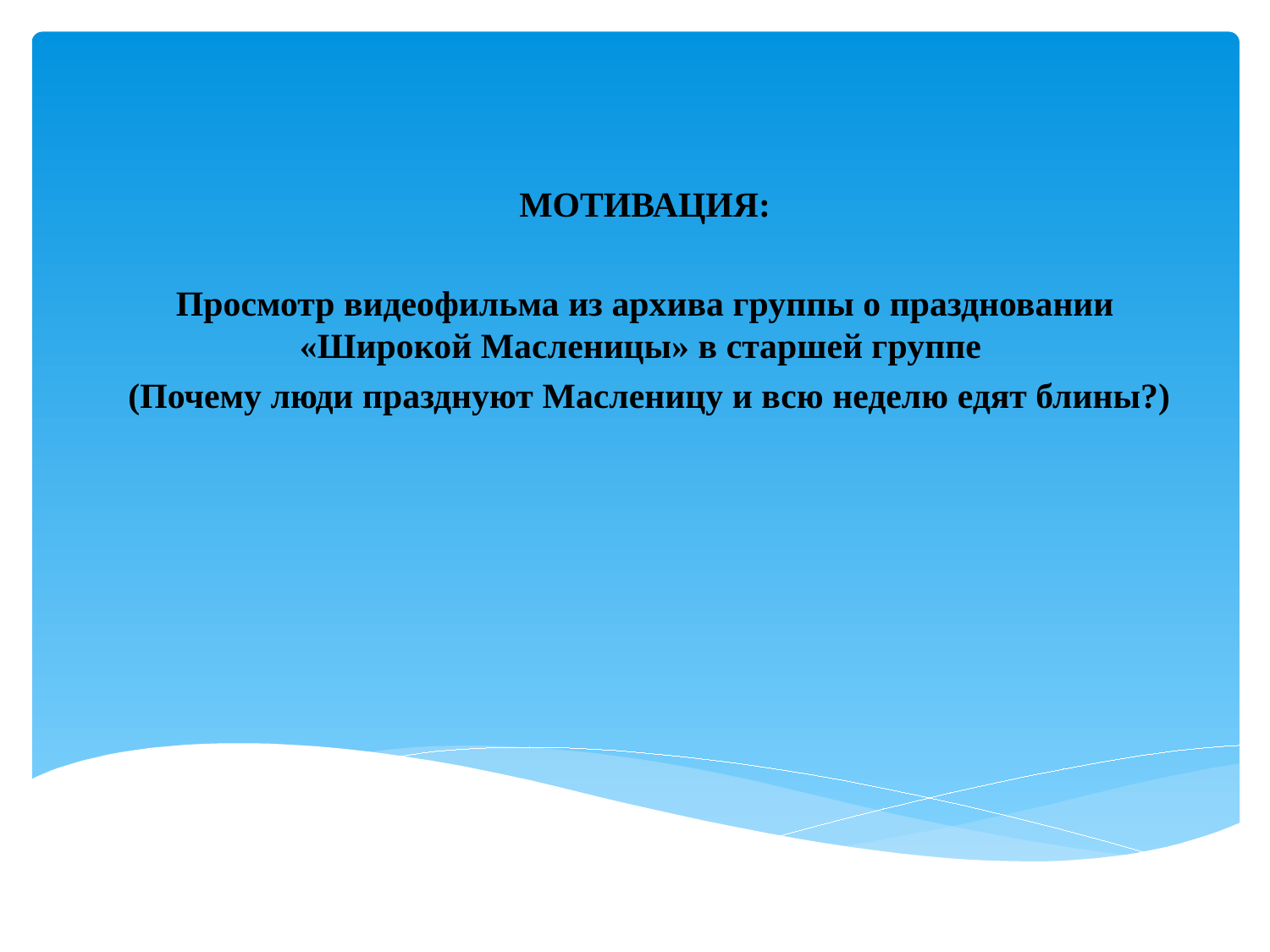

МОТИВАЦИЯ:

Просмотр видеофильма из архива группы о праздновании «Широкой Масленицы» в старшей группе
 (Почему люди празднуют Масленицу и всю неделю едят блины?)